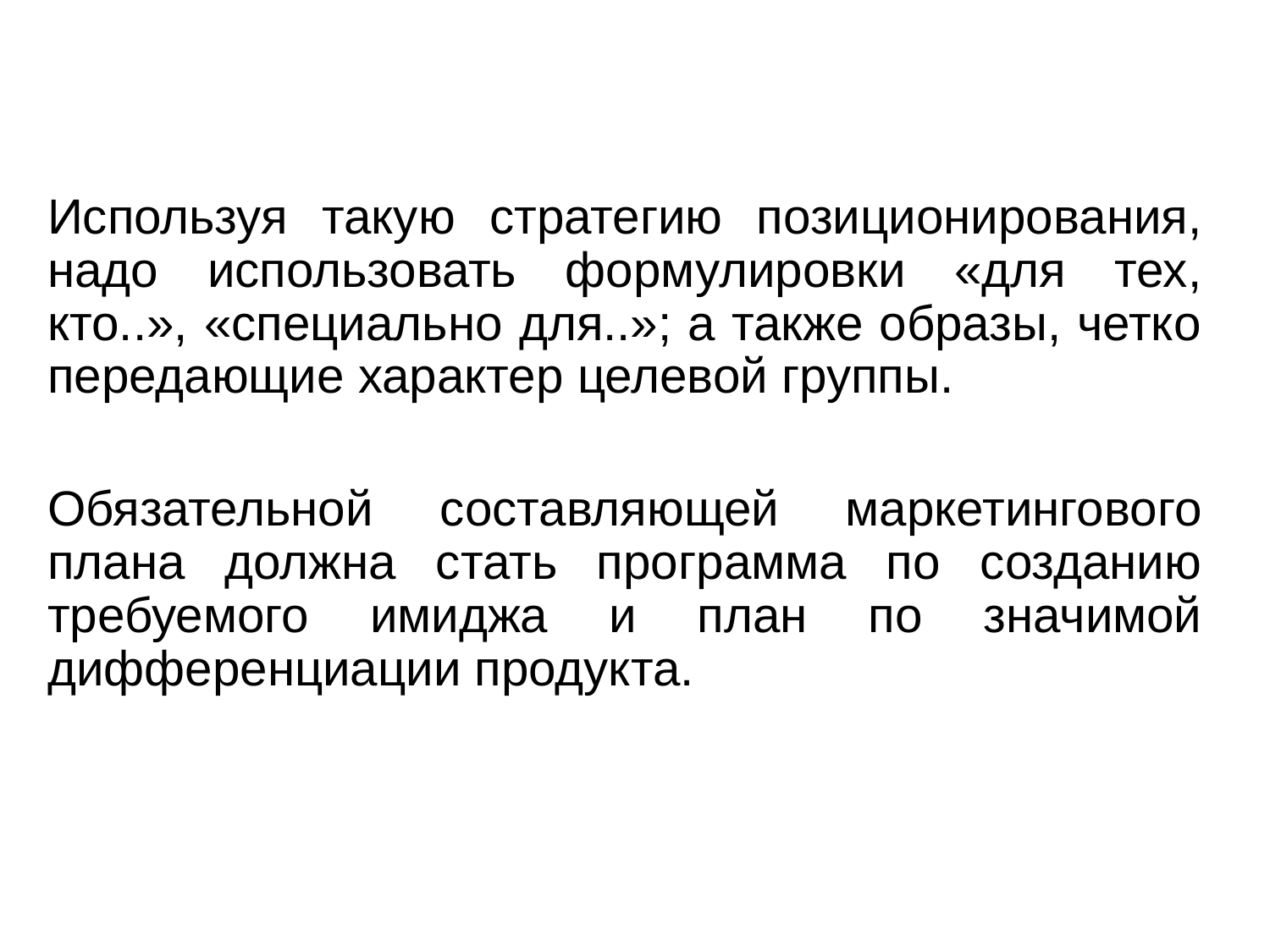

Используя такую стратегию позиционирования, надо использовать формулировки «для тех, кто..», «специально для..»; а также образы, четко передающие характер целевой группы.

Обязательной составляющей маркетингового плана должна стать программа по созданию требуемого имиджа и план по значимой дифференциации продукта.